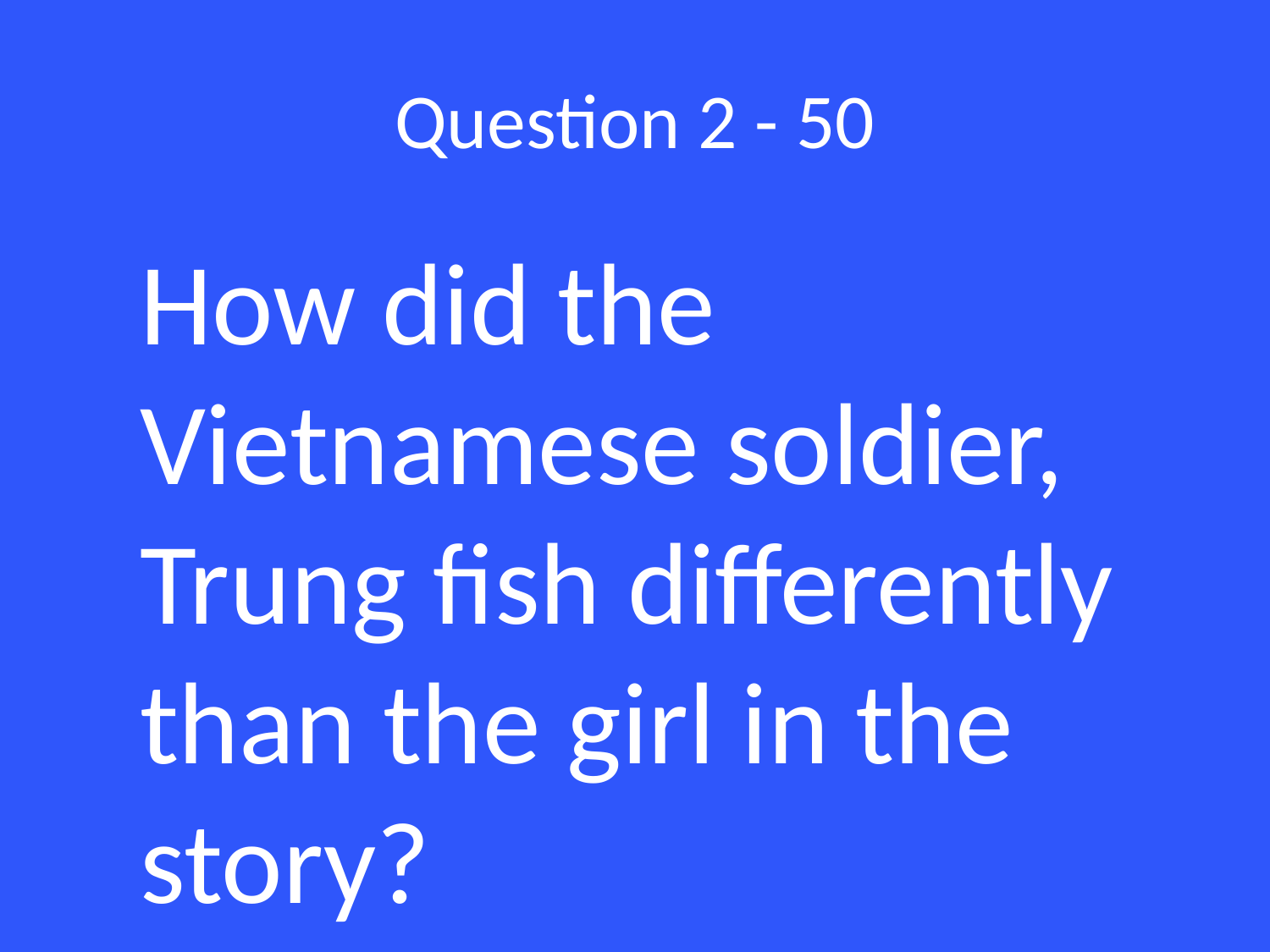

# Question 2 - 50
How did the Vietnamese soldier, Trung fish differently than the girl in the story?